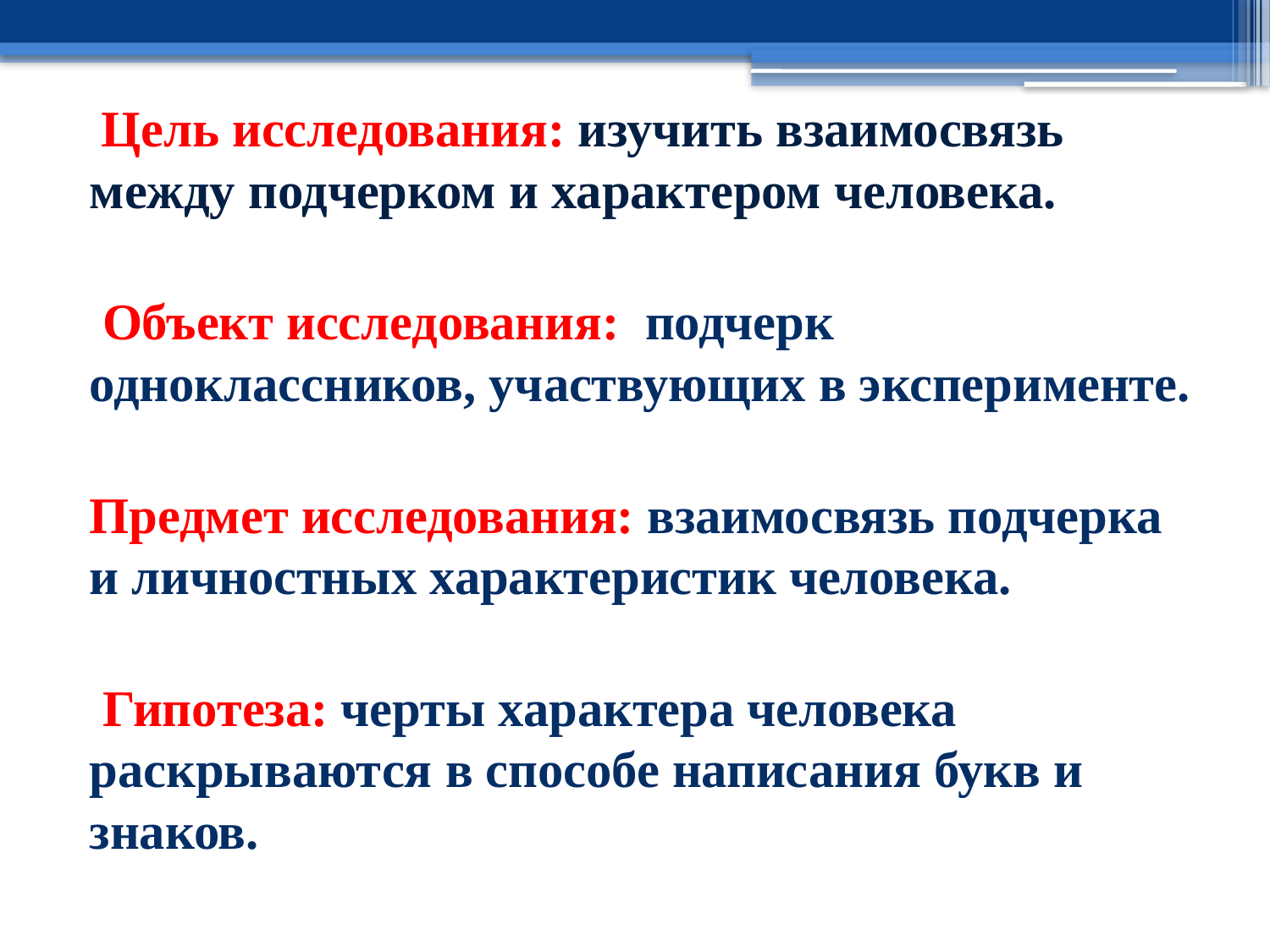

Цель исследования: изучить взаимосвязь между подчерком и характером человека.

 Объект исследования:  подчерк одноклассников, участвующих в эксперименте.

Предмет исследования: взаимосвязь подчерка и личностных характеристик человека.

 Гипотеза: черты характера человека раскрываются в способе написания букв и знаков.